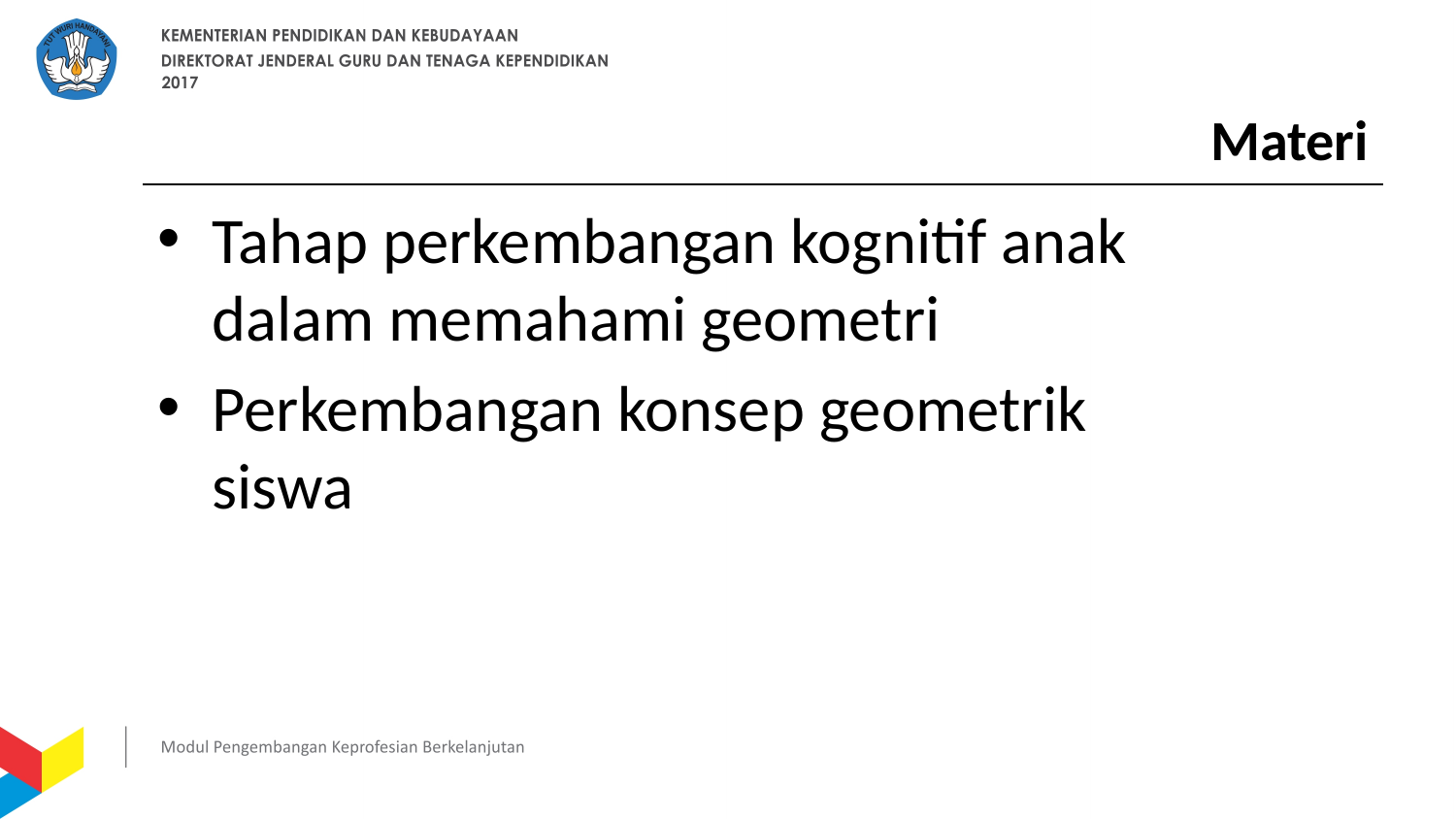

# Materi
Tahap perkembangan kognitif anak dalam memahami geometri
Perkembangan konsep geometrik siswa